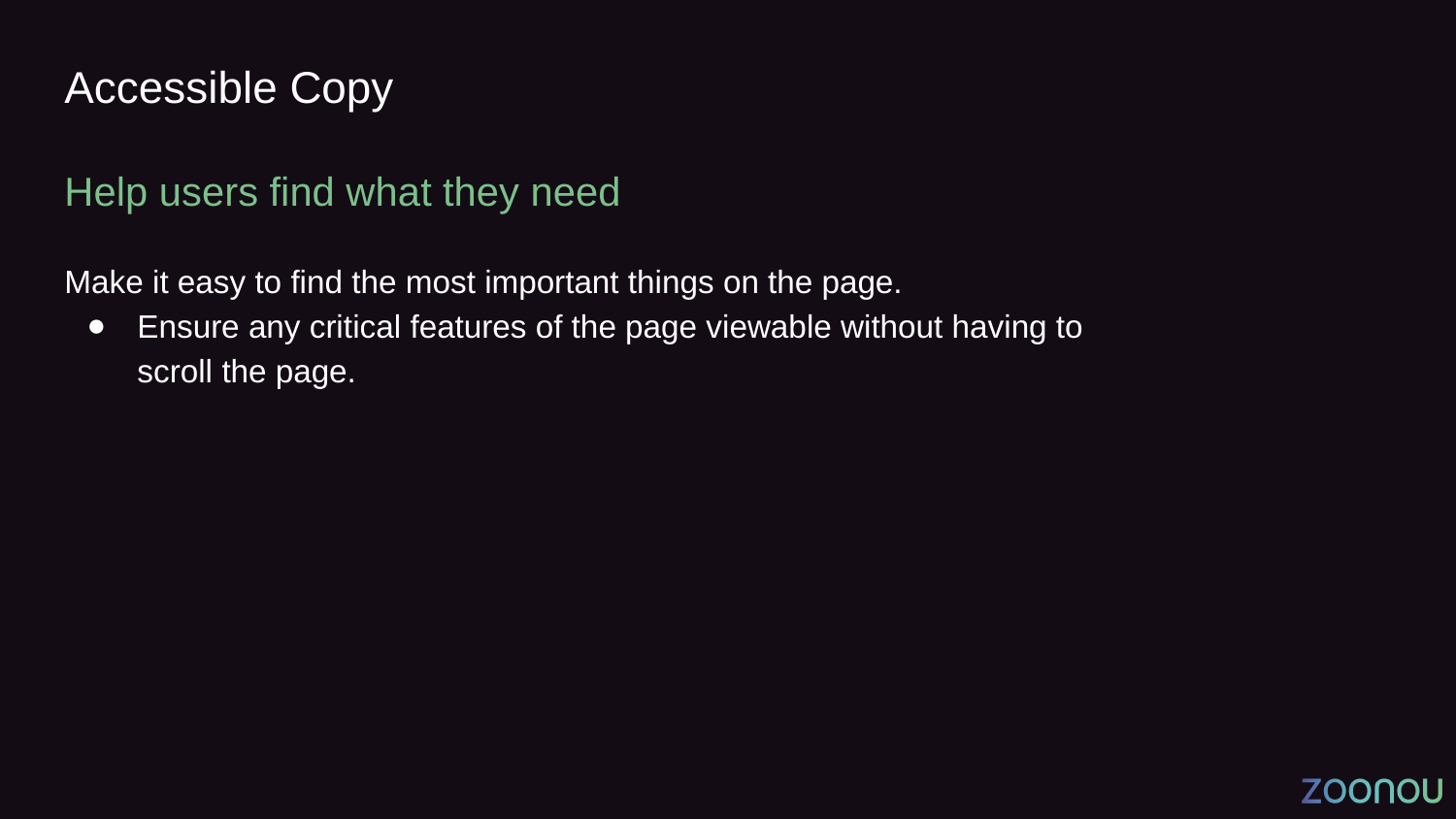

# Accessible Copy

Help users find what they need

Make it easy to find the most important things on the page.
Ensure any critical features of the page viewable without having to scroll the page.